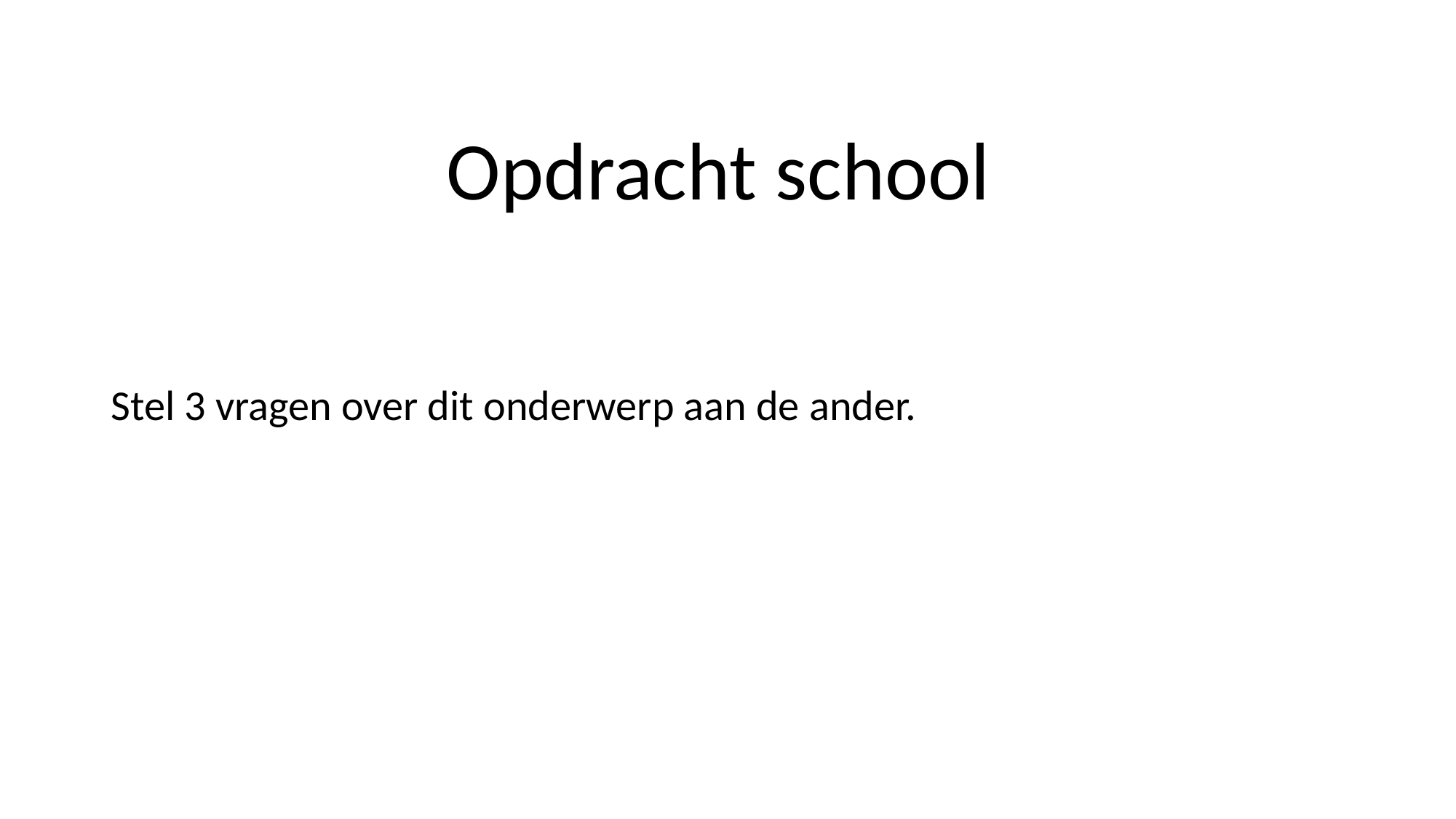

# Opdracht school
Stel 3 vragen over dit onderwerp aan de ander.